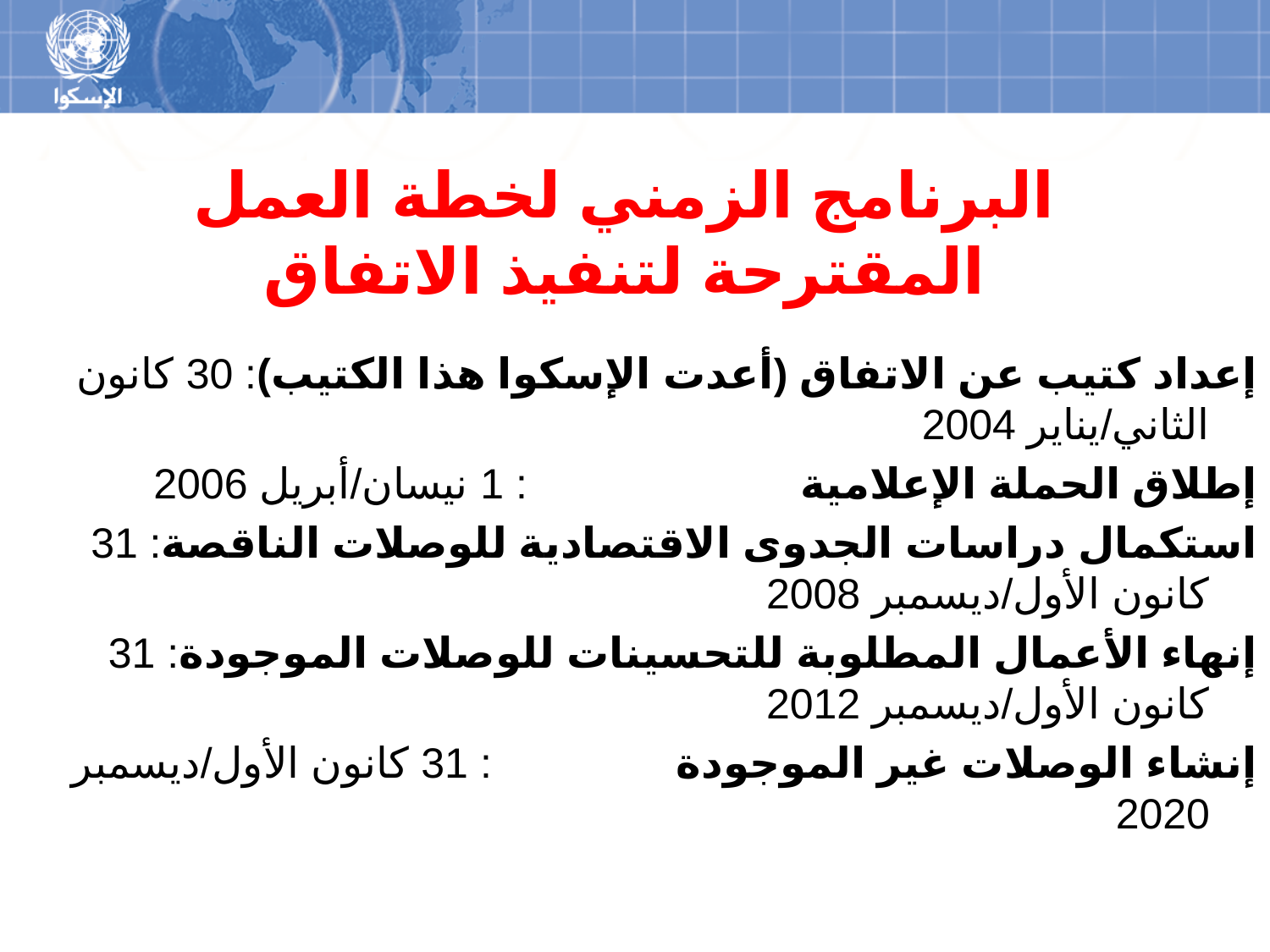

# البرنامج الزمني لخطة العمل المقترحة لتنفيذ الاتفاق

إعداد كتيب عن الاتفاق (أعدت الإسكوا هذا الكتيب): 30 كانون الثاني/يناير 2004
إطلاق الحملة الإعلامية			    : 1 نيسان/أبريل 2006
استكمال دراسات الجدوى الاقتصادية للوصلات الناقصة: 31 كانون الأول/ديسمبر 2008
إنهاء الأعمال المطلوبة للتحسينات للوصلات الموجودة: 31 كانون الأول/ديسمبر 2012
إنشاء الوصلات غير الموجودة		       : 31 كانون الأول/ديسمبر 2020